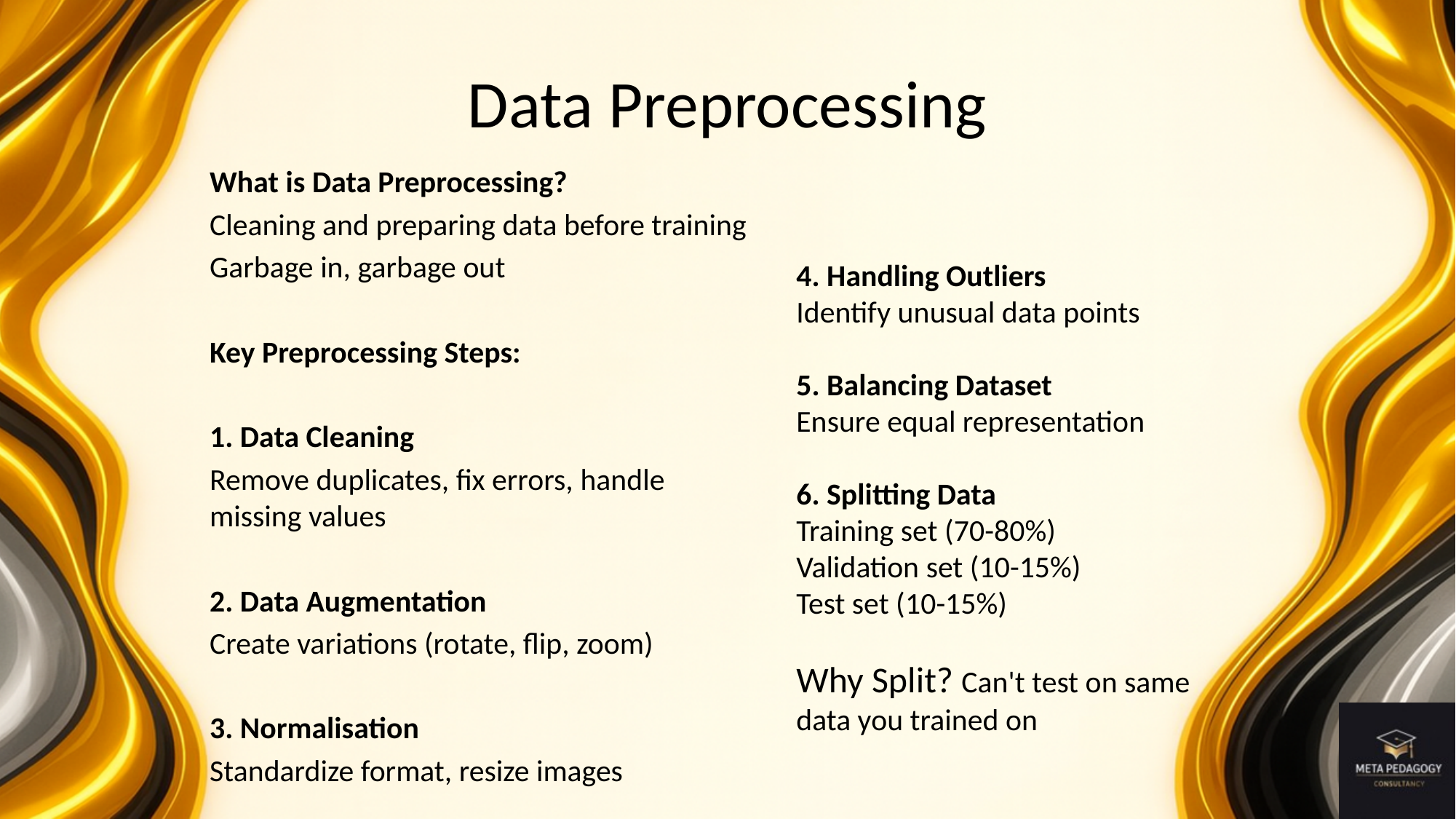

# Data Preprocessing
What is Data Preprocessing?
Cleaning and preparing data before training
Garbage in, garbage out

Key Preprocessing Steps:

1. Data Cleaning
Remove duplicates, fix errors, handle missing values

2. Data Augmentation
Create variations (rotate, flip, zoom)

3. Normalisation
Standardize format, resize images

4. Handling Outliers
Identify unusual data points

5. Balancing Dataset
Ensure equal representation

6. Splitting Data
Training set (70-80%)
Validation set (10-15%)
Test set (10-15%)

Why Split? Can't test on same data you trained on